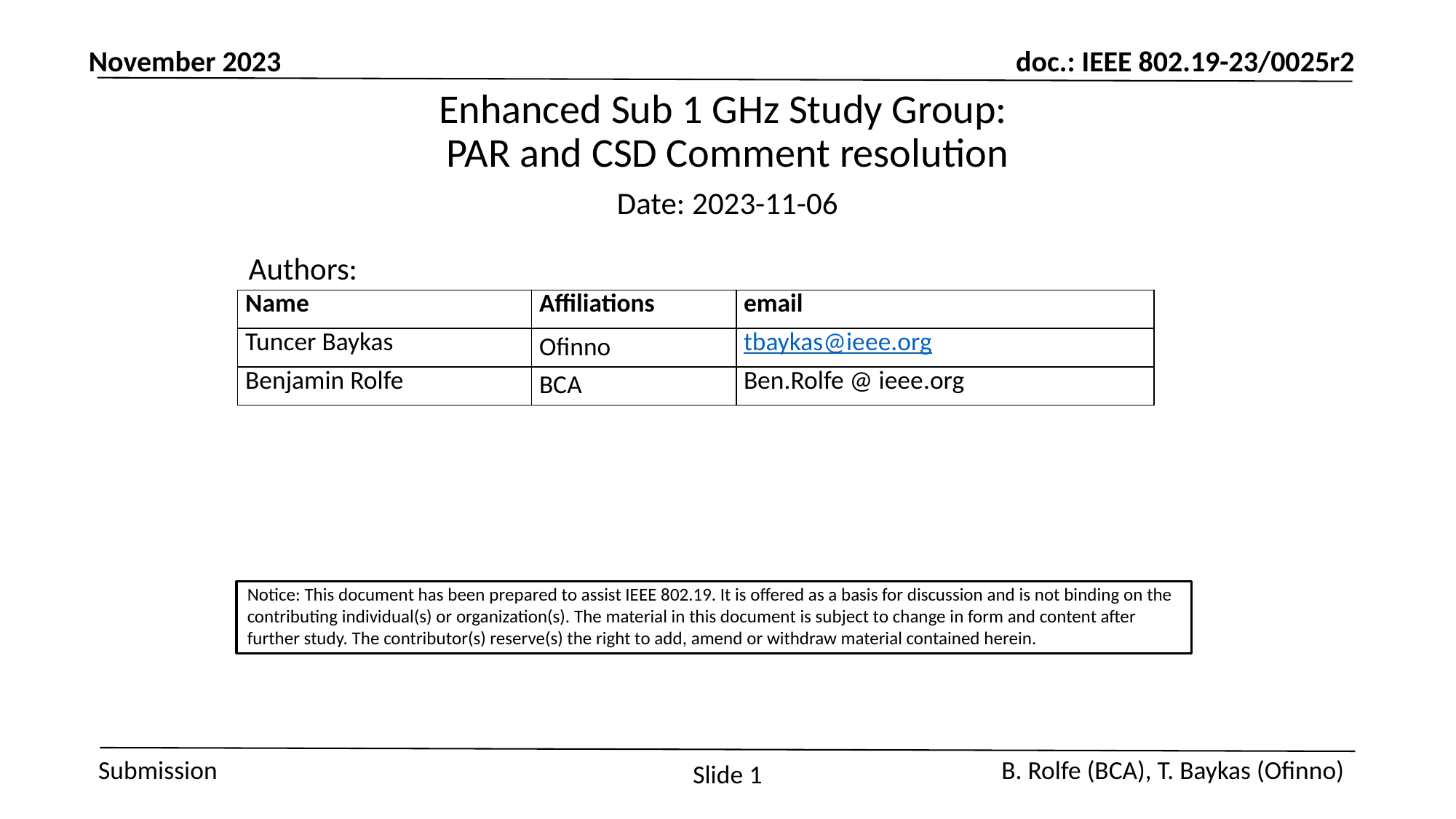

November 2023
# Enhanced Sub 1 GHz Study Group: PAR and CSD Comment resolution
Date: 2023-11-06
Authors:
| Name | Affiliations | email |
| --- | --- | --- |
| Tuncer Baykas | Ofinno | tbaykas@ieee.org |
| Benjamin Rolfe | BCA | Ben.Rolfe @ ieee.org |
Notice: This document has been prepared to assist IEEE 802.19. It is offered as a basis for discussion and is not binding on the contributing individual(s) or organization(s). The material in this document is subject to change in form and content after further study. The contributor(s) reserve(s) the right to add, amend or withdraw material contained herein.